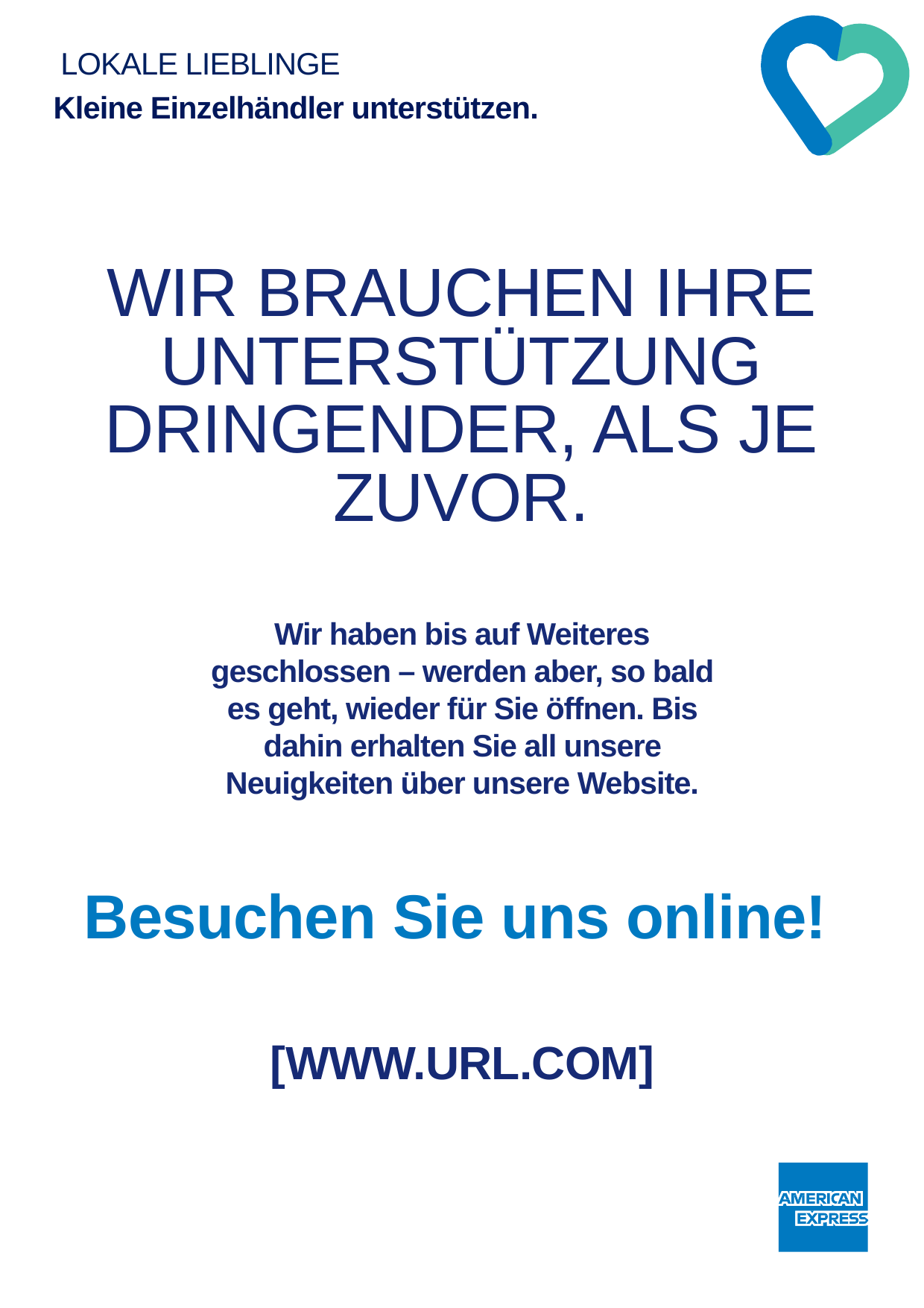

LOKALE LIEBLINGE
Kleine Einzelhändler unterstützen.
WIR BRAUCHEN IHRE UNTERSTÜTZUNG
DRINGENDER, ALS JE ZUVOR.
Wir haben bis auf Weiteres geschlossen – werden aber, so bald es geht, wieder für Sie öffnen. Bis dahin erhalten Sie all unsere Neuigkeiten über unsere Website.
Besuchen Sie uns online!
[WWW.URL.COM]